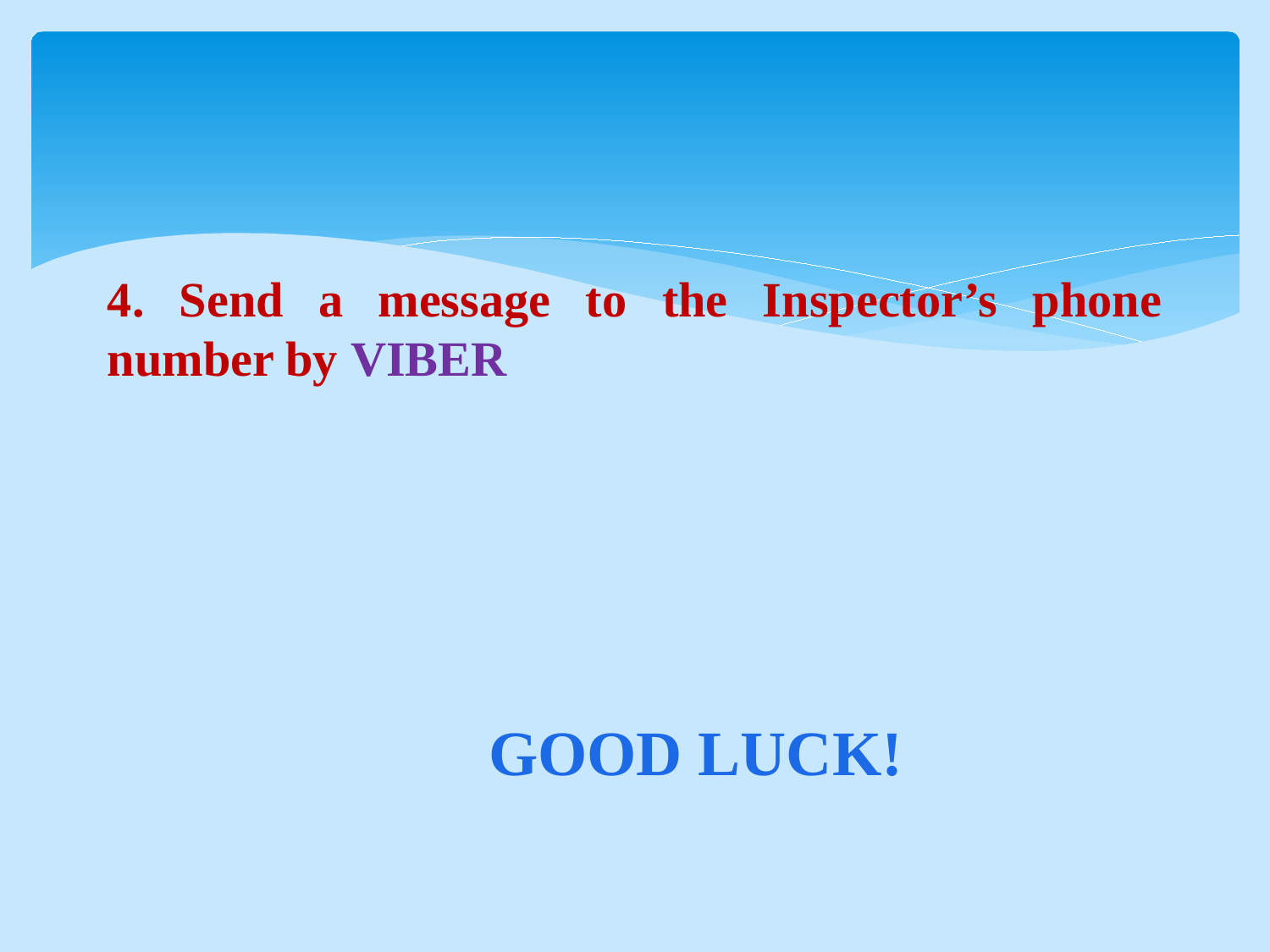

#

4. Send a message to the Inspector’s phone number by VIBER

GOOD LUCK!